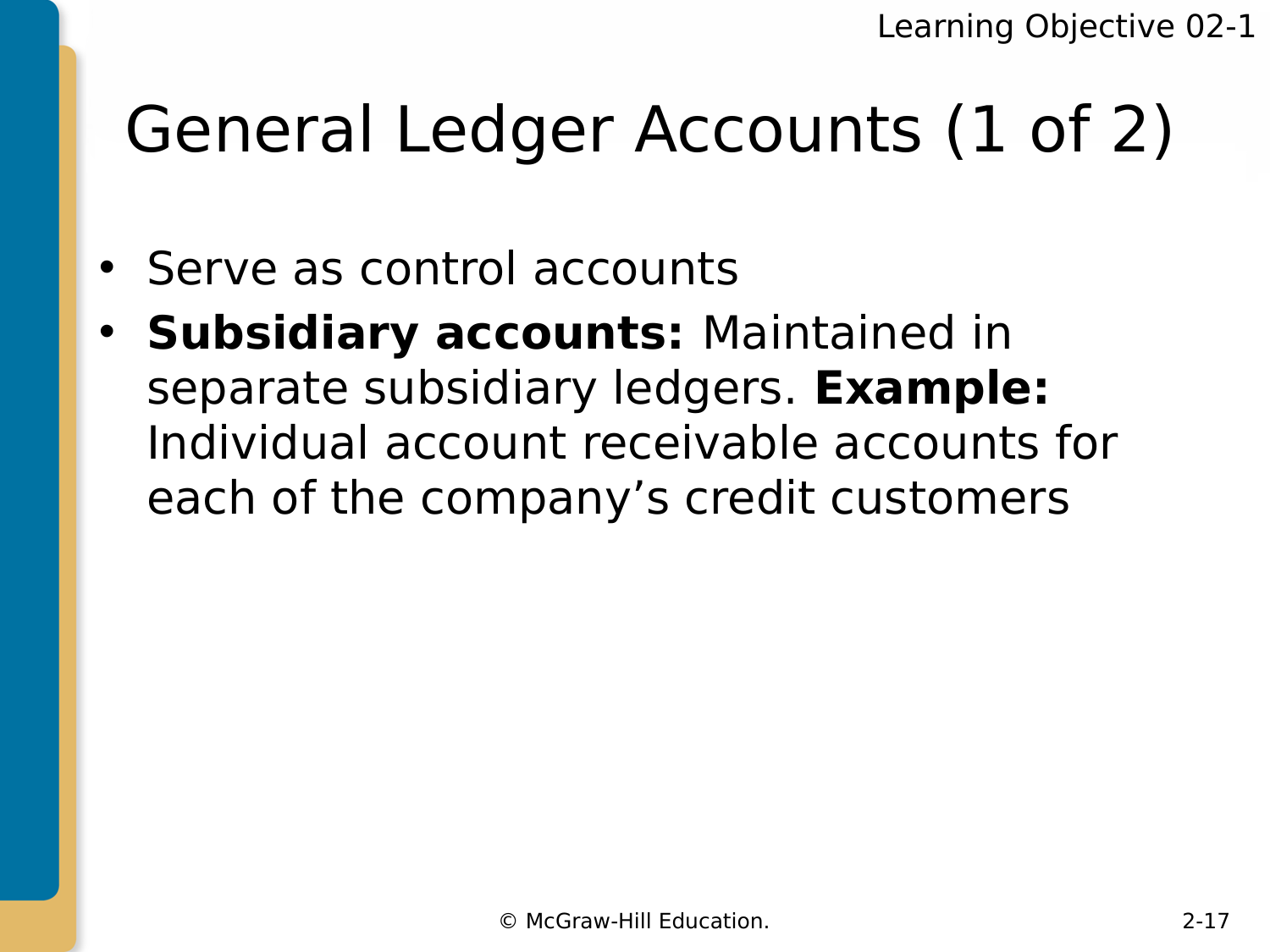

Learning Objective 02-1
# General Ledger Accounts (1 of 2)
Serve as control accounts
Subsidiary accounts: Maintained in separate subsidiary ledgers. Example: Individual account receivable accounts for each of the company’s credit customers